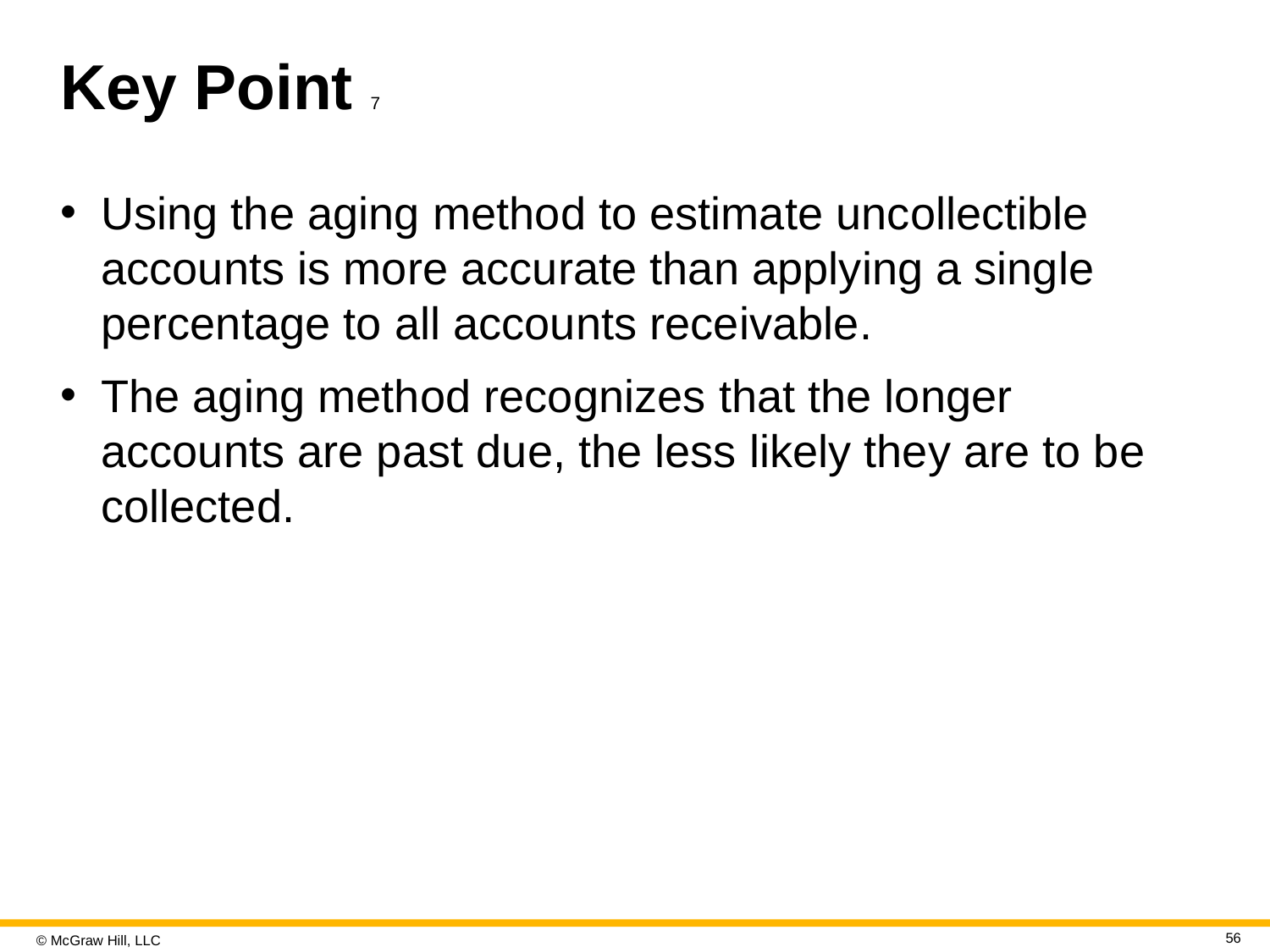

# Key Point 7
Using the aging method to estimate uncollectible accounts is more accurate than applying a single percentage to all accounts receivable.
The aging method recognizes that the longer accounts are past due, the less likely they are to be collected.
56